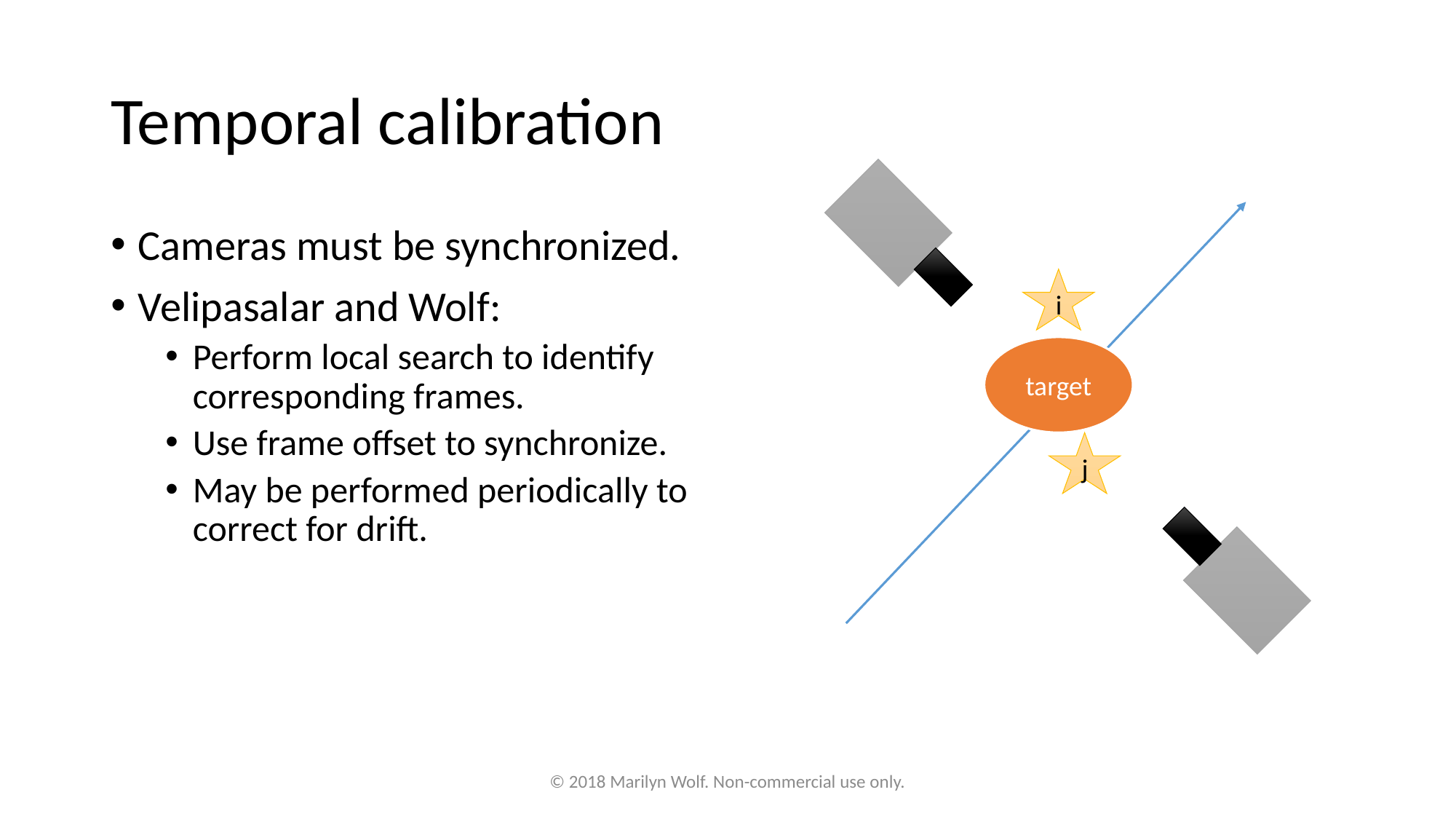

# Temporal calibration

Cameras must be synchronized.
Velipasalar and Wolf:
Perform local search to identify corresponding frames.
Use frame offset to synchronize.
May be performed periodically to correct for drift.
i
target
j

© 2018 Marilyn Wolf. Non-commercial use only.